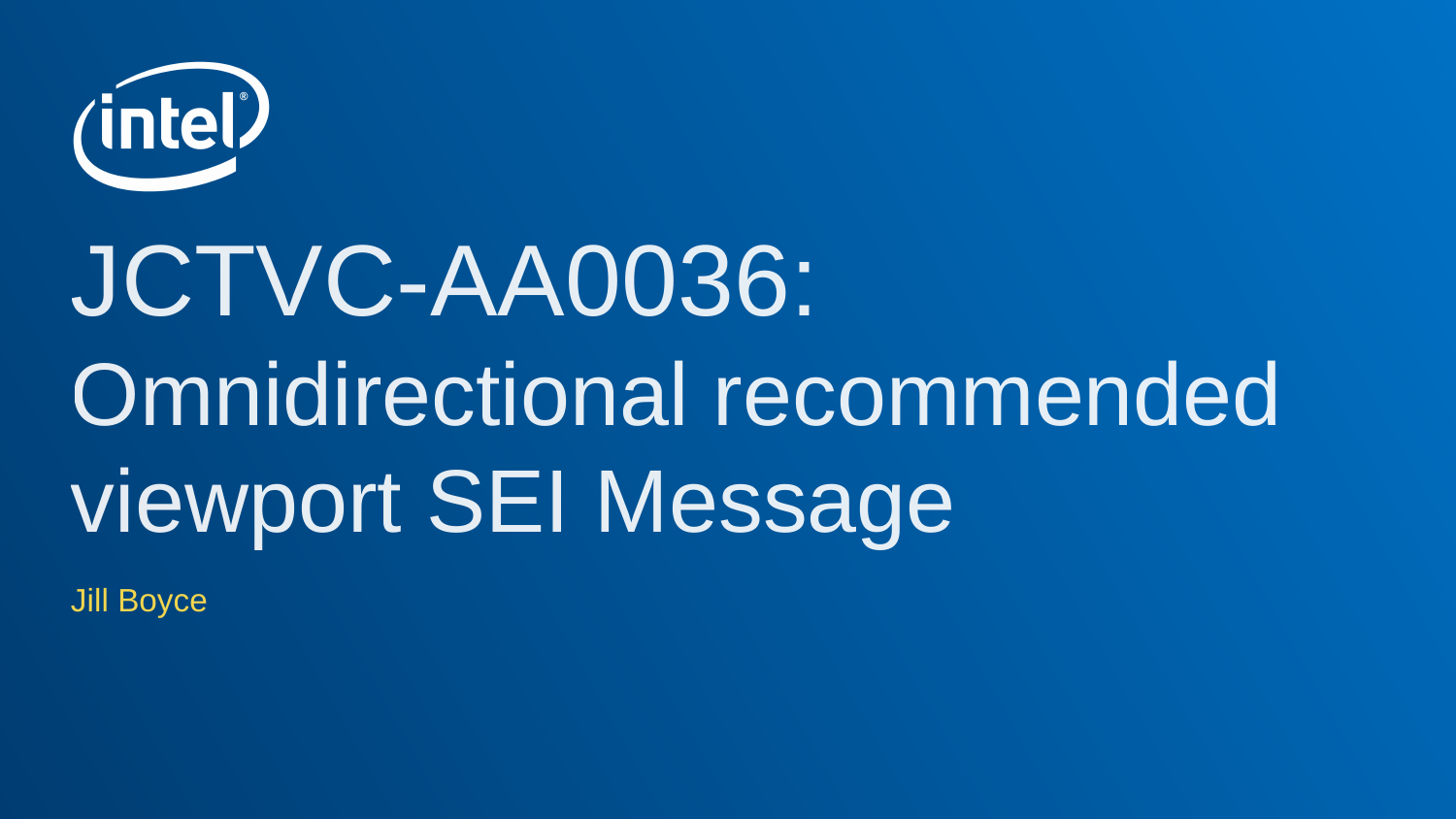

# JCTVC-AA0036: Omnidirectional recommended viewport SEI Message
Jill Boyce